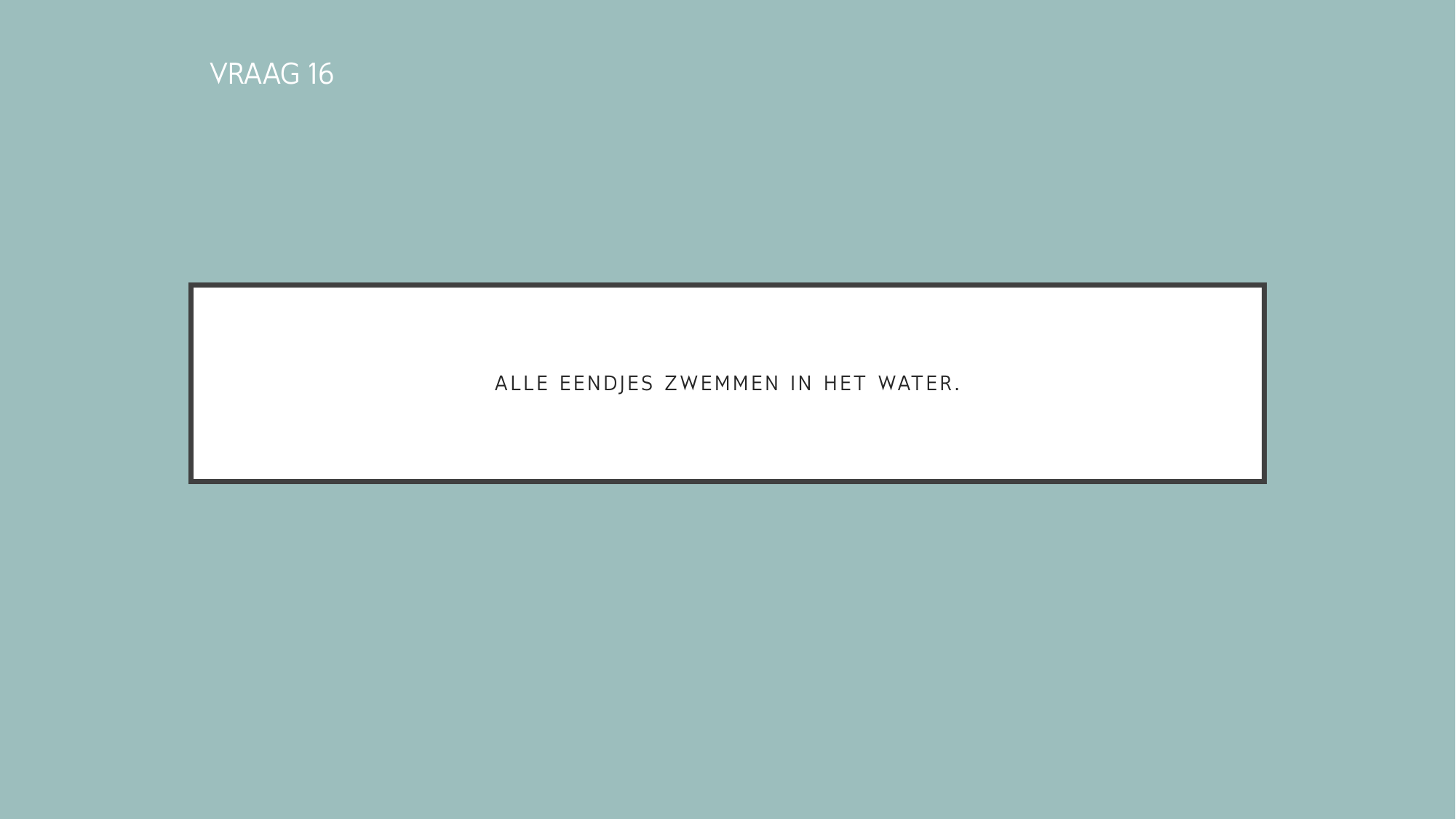

VRAAG 16
# Alle eendjes zwemmen in het water.